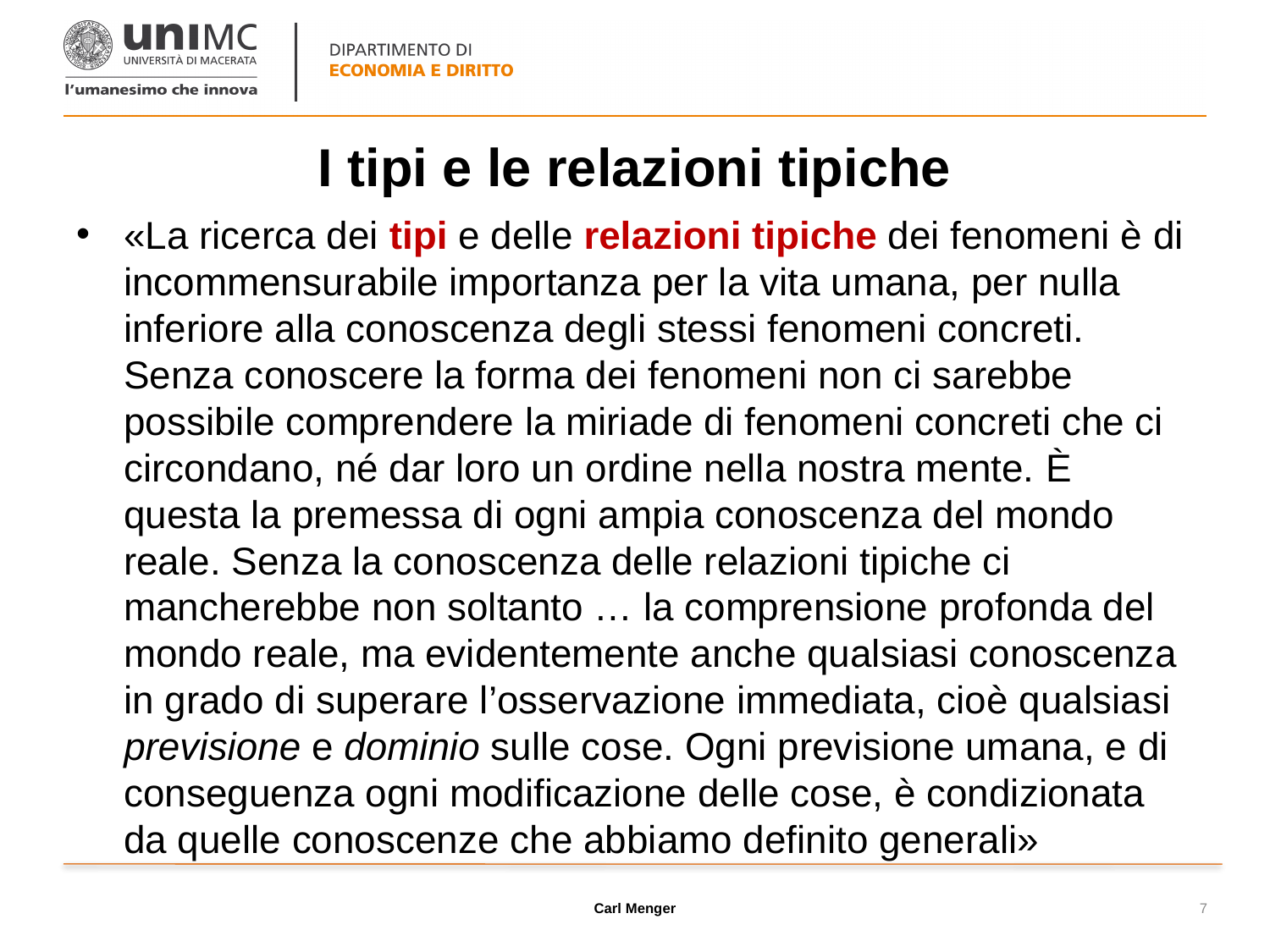

# I tipi e le relazioni tipiche
«La ricerca dei tipi e delle relazioni tipiche dei fenomeni è di incommensurabile importanza per la vita umana, per nulla inferiore alla conoscenza degli stessi fenomeni concreti. Senza conoscere la forma dei fenomeni non ci sarebbe possibile comprendere la miriade di fenomeni concreti che ci circondano, né dar loro un ordine nella nostra mente. È questa la premessa di ogni ampia conoscenza del mondo reale. Senza la conoscenza delle relazioni tipiche ci mancherebbe non soltanto … la comprensione profonda del mondo reale, ma evidentemente anche qualsiasi conoscenza in grado di superare l’osservazione immediata, cioè qualsiasi previsione e dominio sulle cose. Ogni previsione umana, e di conseguenza ogni modificazione delle cose, è condizionata da quelle conoscenze che abbiamo definito generali»

Carl Menger
7